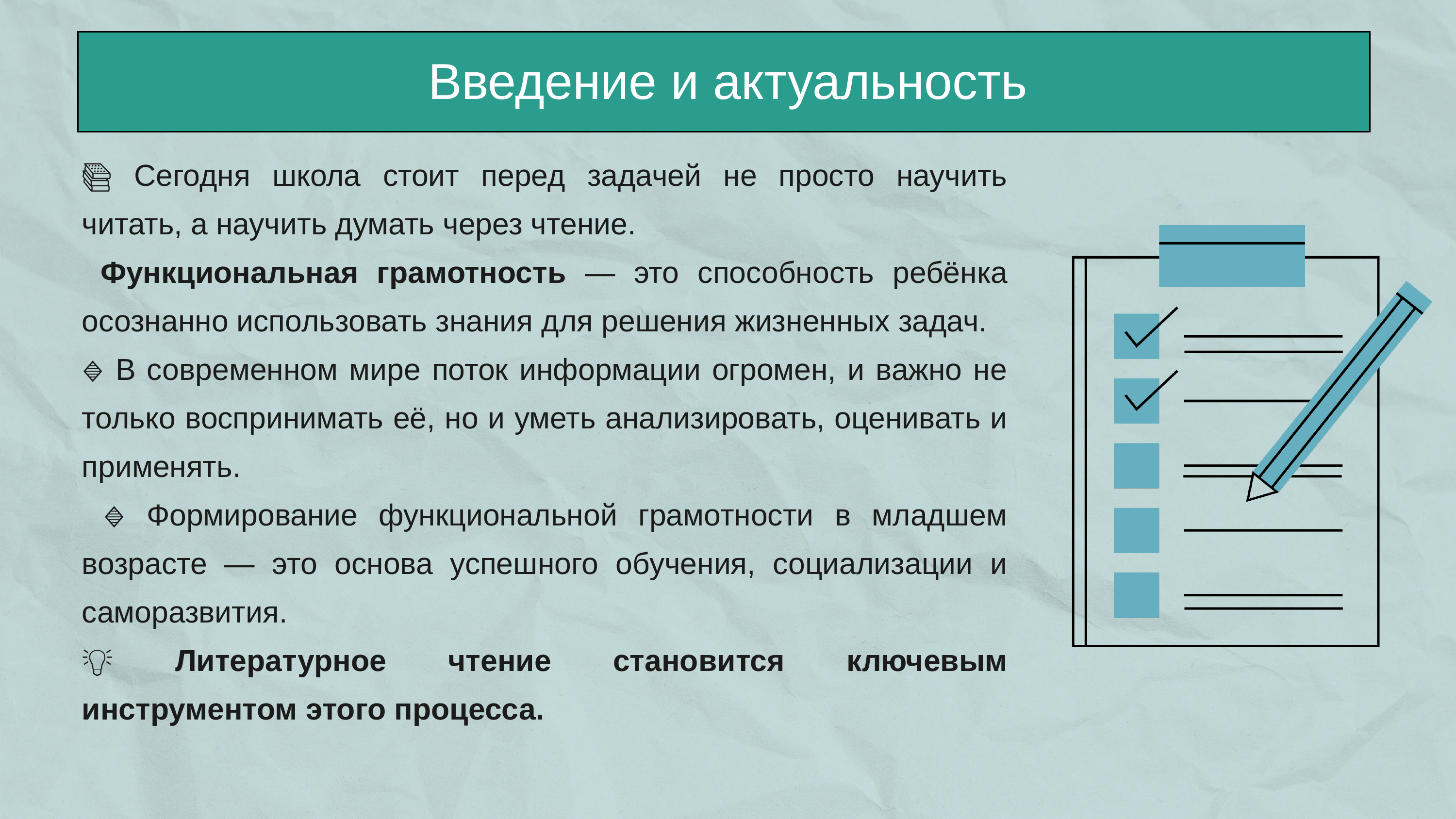

Введение и актуальность
📚 Сегодня школа стоит перед задачей не просто научить читать, а научить думать через чтение.
 Функциональная грамотность — это способность ребёнка осознанно использовать знания для решения жизненных задач.
🔹 В современном мире поток информации огромен, и важно не только воспринимать её, но и уметь анализировать, оценивать и применять.
 🔹 Формирование функциональной грамотности в младшем возрасте — это основа успешного обучения, социализации и саморазвития.
💡 Литературное чтение становится ключевым инструментом этого процесса.